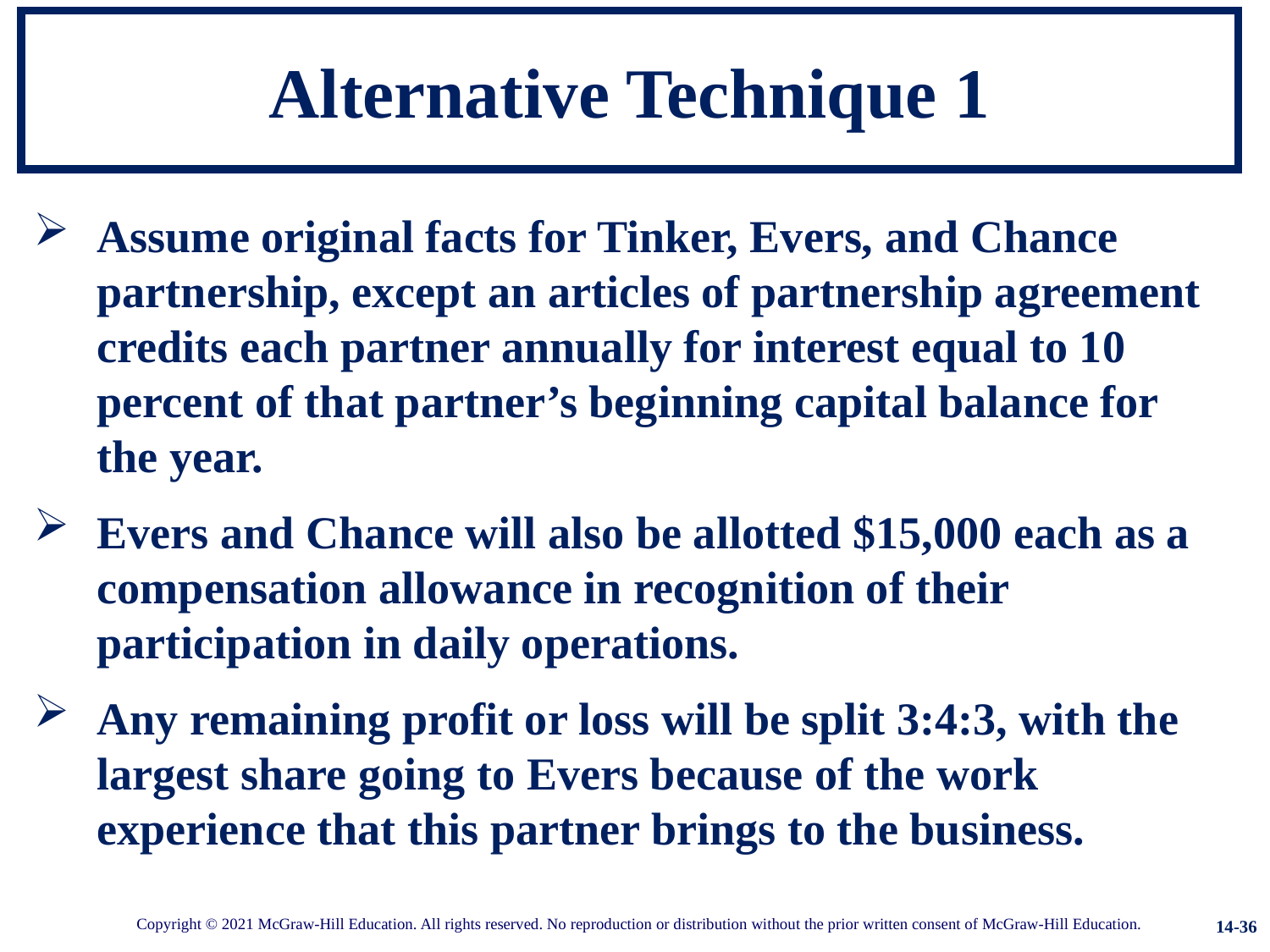

# Alternative Technique 1
Assume original facts for Tinker, Evers, and Chance partnership, except an articles of partnership agreement credits each partner annually for interest equal to 10 percent of that partner’s beginning capital balance for the year.
Evers and Chance will also be allotted $15,000 each as a compensation allowance in recognition of their participation in daily operations.
Any remaining profit or loss will be split 3:4:3, with the largest share going to Evers because of the work experience that this partner brings to the business.
14-36
Copyright © 2021 McGraw-Hill Education. All rights reserved. No reproduction or distribution without the prior written consent of McGraw-Hill Education.